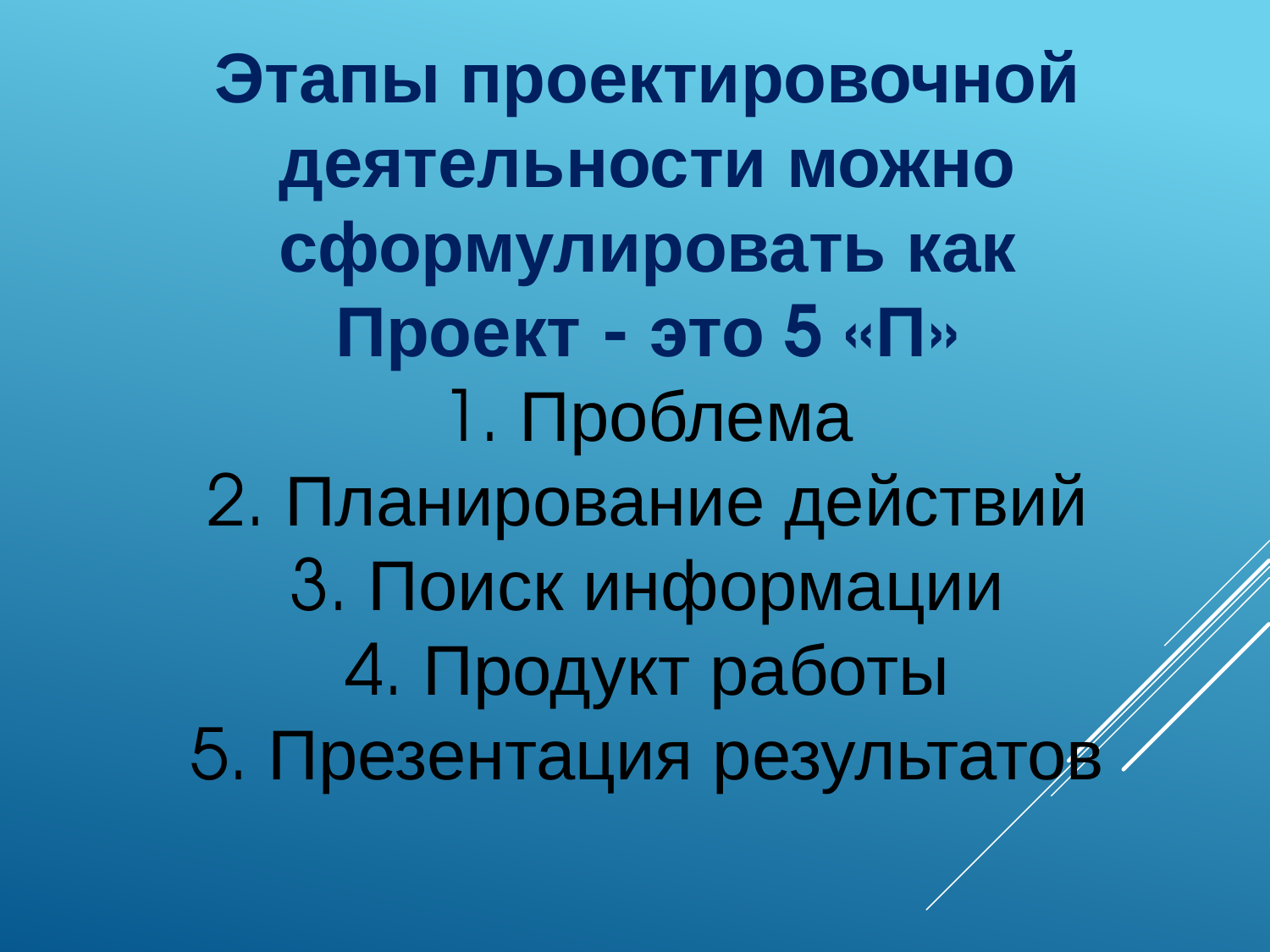

Этапы проектировочной деятельности можно сформулировать как
Проект - это 5 «П»
1. Проблема
2. Планирование действий
3. Поиск информации
4. Продукт работы
5. Презентация результатов